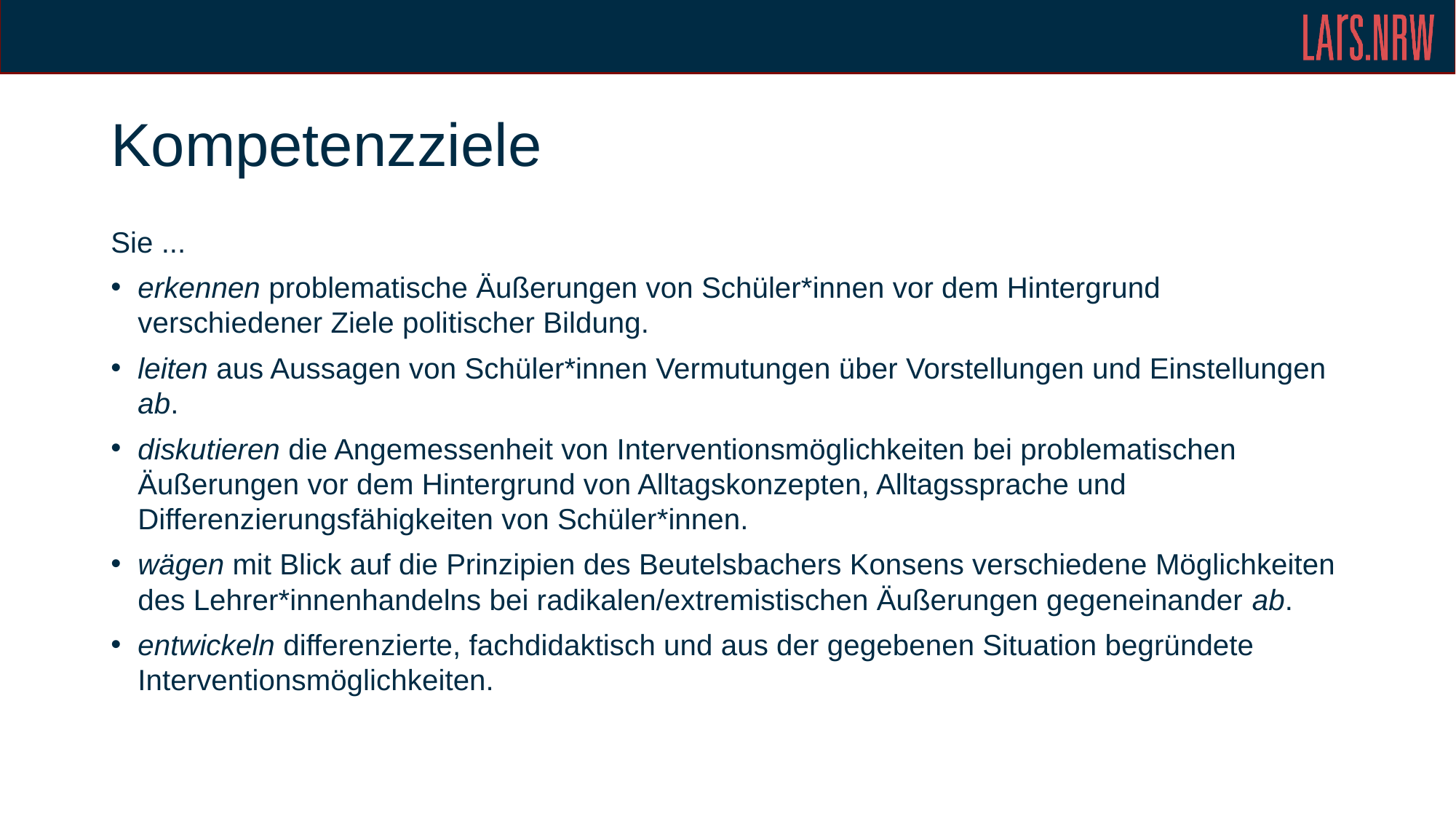

# Kompetenzziele
Sie ...
erkennen problematische Äußerungen von Schüler*innen vor dem Hintergrund verschiedener Ziele politischer Bildung.
leiten aus Aussagen von Schüler*innen Vermutungen über Vorstellungen und Einstellungen ab.
diskutieren die Angemessenheit von Interventionsmöglichkeiten bei problematischen Äußerungen vor dem Hintergrund von Alltagskonzepten, Alltagssprache und Differenzierungsfähigkeiten von Schüler*innen.
wägen mit Blick auf die Prinzipien des Beutelsbachers Konsens verschiedene Möglichkeiten des Lehrer*innenhandelns bei radikalen/extremistischen Äußerungen gegeneinander ab.
entwickeln differenzierte, fachdidaktisch und aus der gegebenen Situation begründete Interventionsmöglichkeiten.